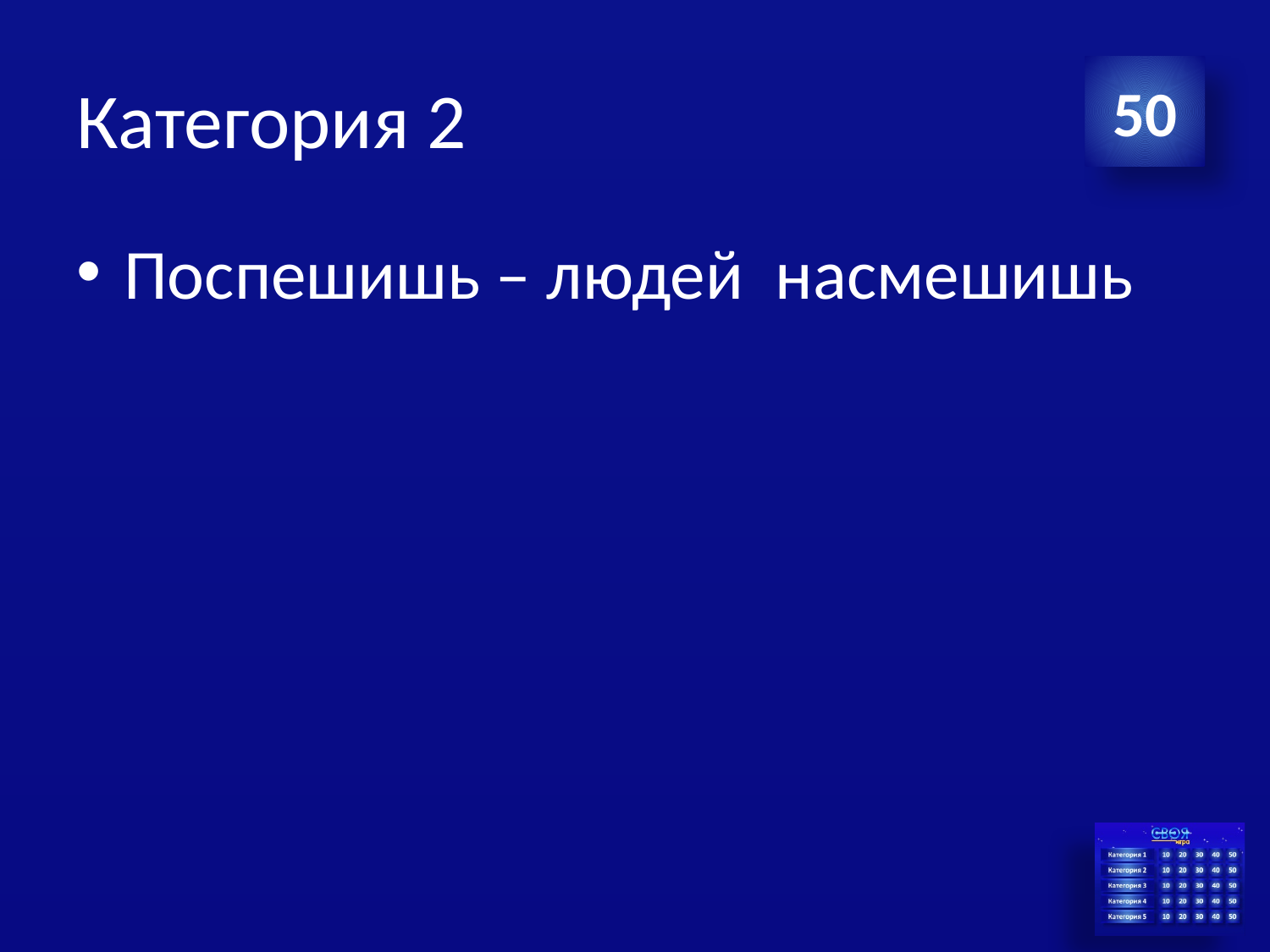

# Категория 2
50
Поспешишь – людей  насмешишь